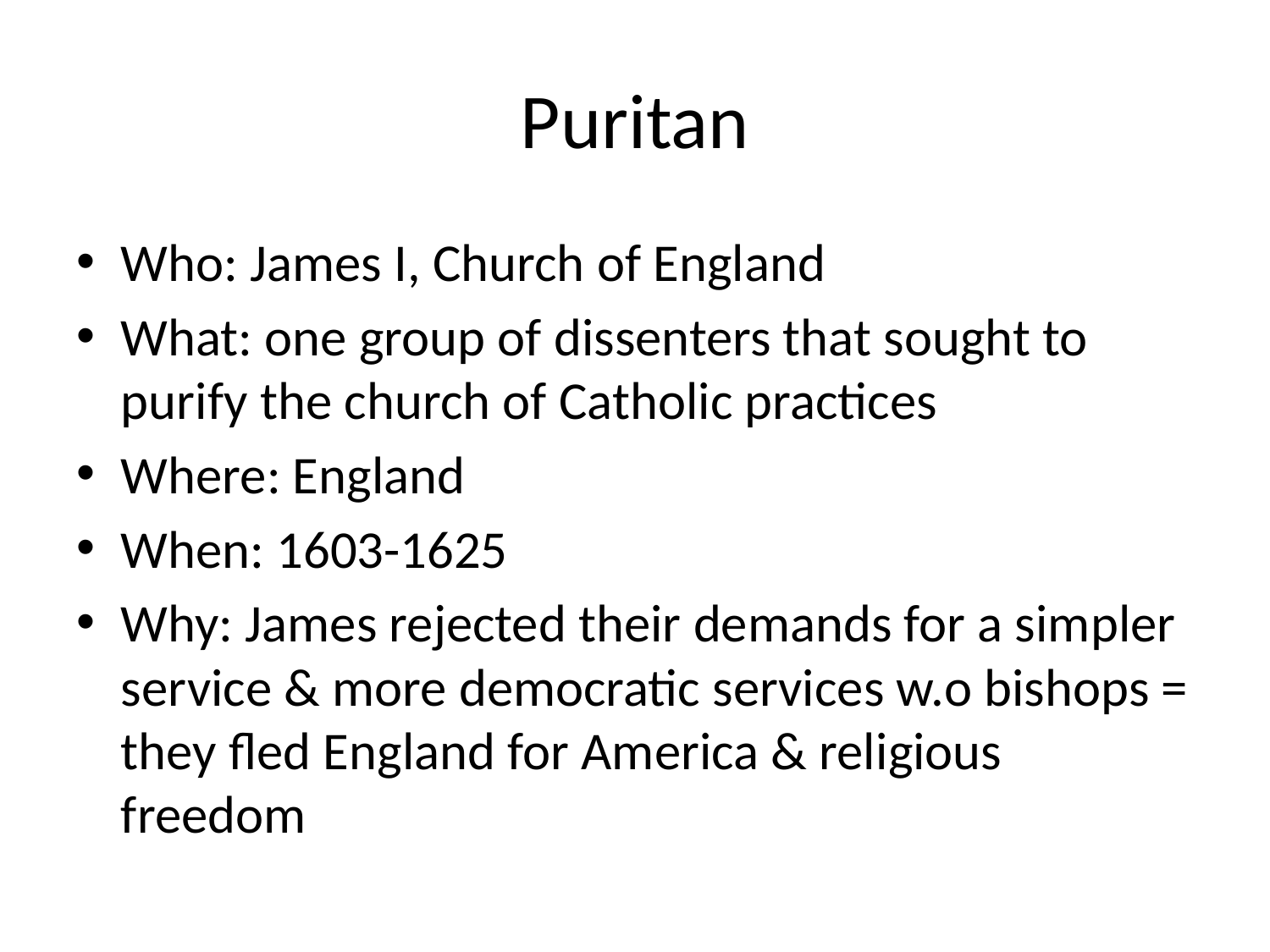

# Puritan
Who: James I, Church of England
What: one group of dissenters that sought to purify the church of Catholic practices
Where: England
When: 1603-1625
Why: James rejected their demands for a simpler service & more democratic services w.o bishops = they fled England for America & religious freedom